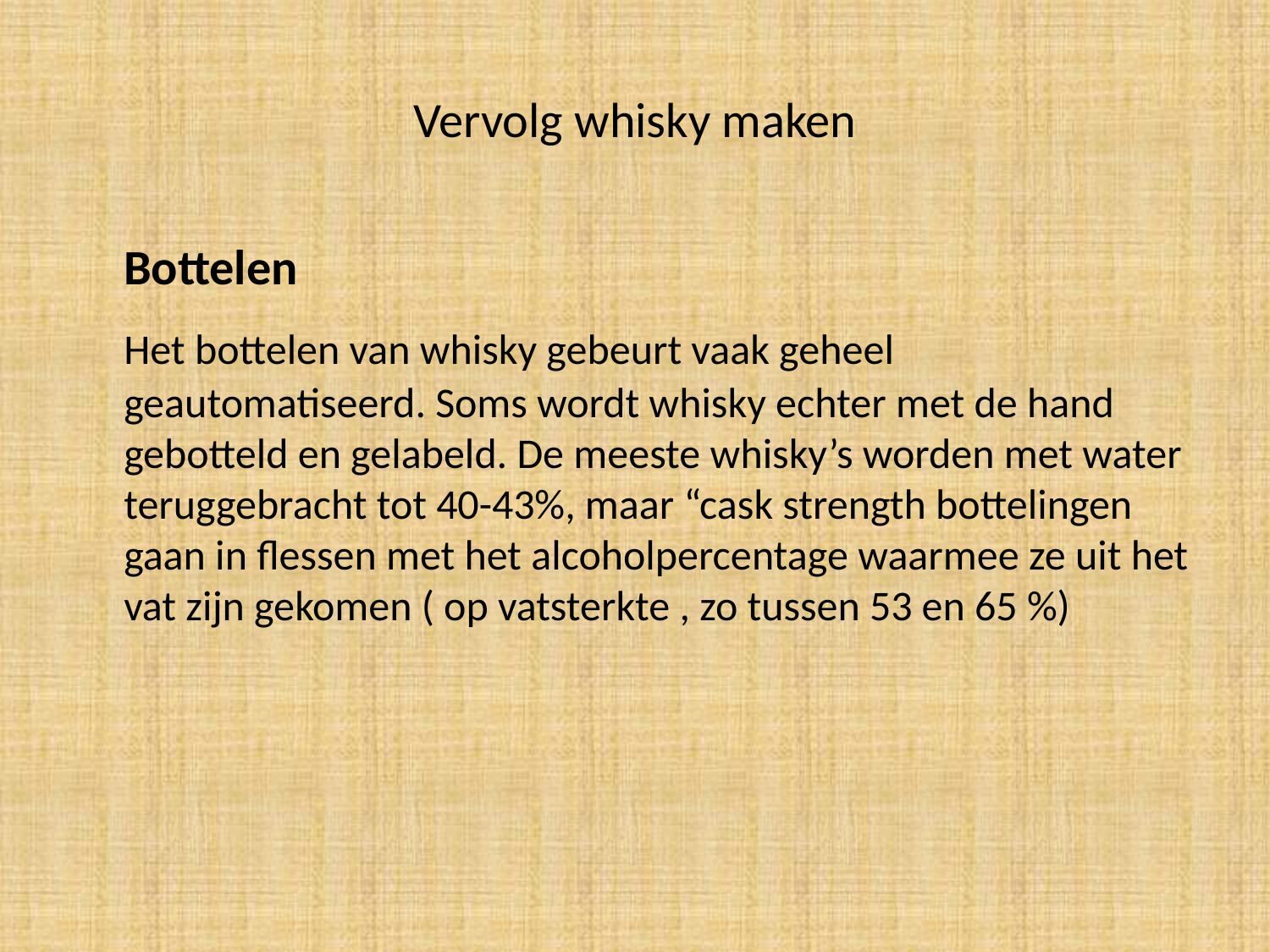

# Vervolg whisky maken
	Bottelen
	Het bottelen van whisky gebeurt vaak geheel geautomatiseerd. Soms wordt whisky echter met de hand gebotteld en gelabeld. De meeste whisky’s worden met water teruggebracht tot 40-43%, maar “cask strength bottelingen gaan in flessen met het alcoholpercentage waarmee ze uit het vat zijn gekomen ( op vatsterkte , zo tussen 53 en 65 %)